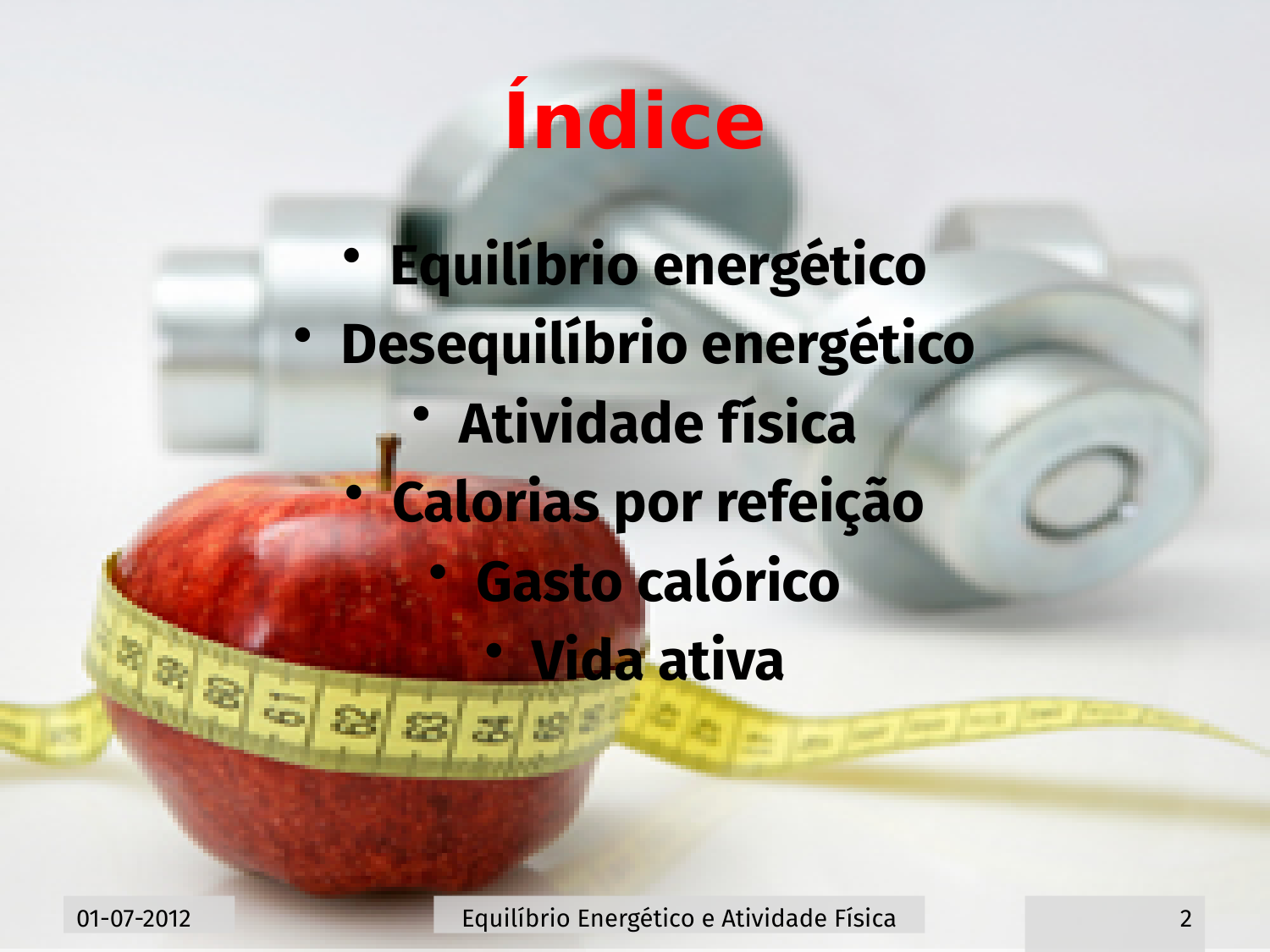

# Índice
Equilíbrio energético
Desequilíbrio energético
Atividade física
Calorias por refeição
Gasto calórico
Vida ativa
01-07-2012
Equilíbrio Energético e Atividade Física
2